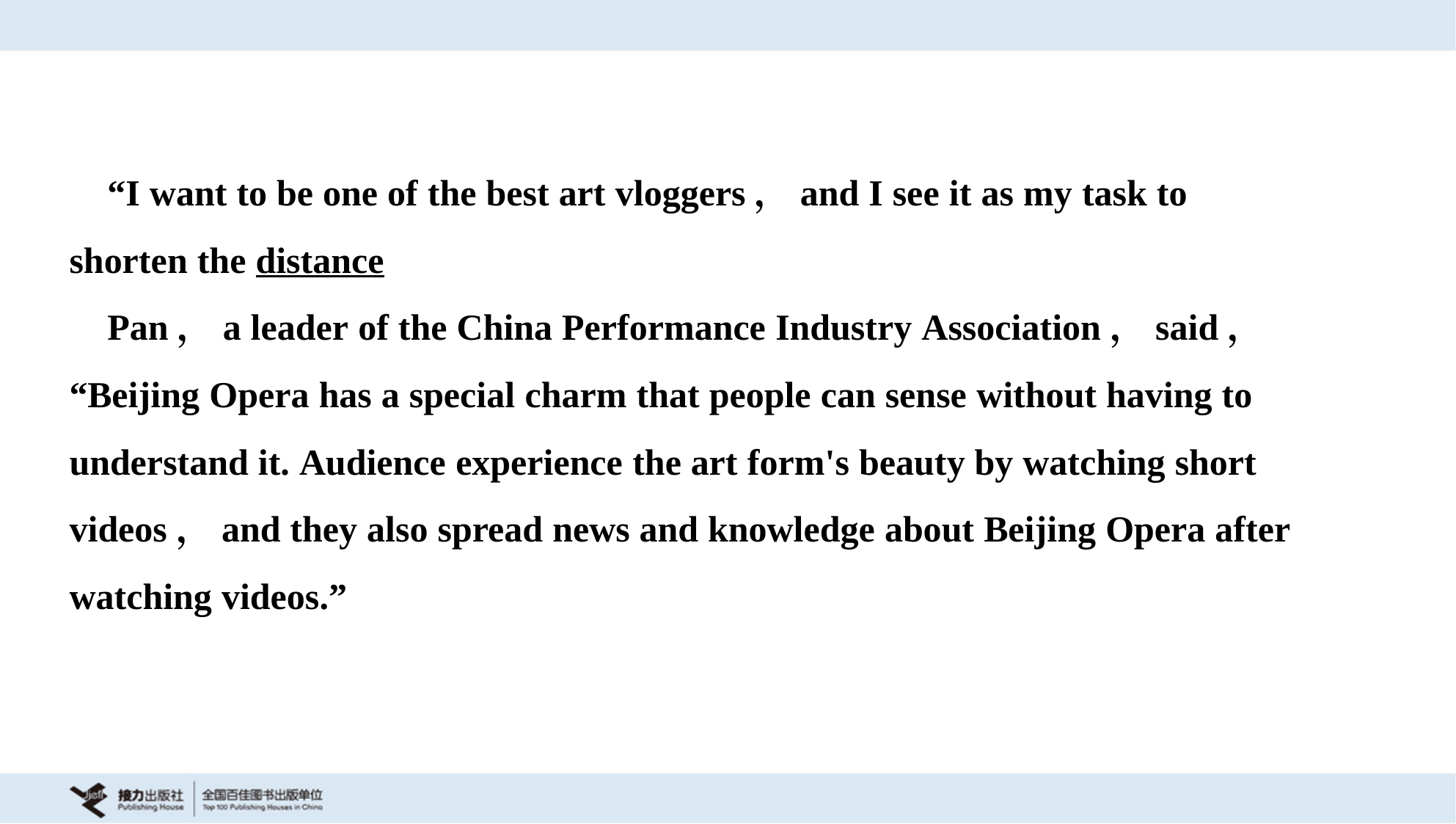

“I want to be one of the best art vloggers，and I see it as my task to
shorten the distance.. between art and life，” Guo said.
    Pan，a leader of the China Performance Industry Association，said，
“Beijing Opera has a special charm that people can sense without having to
understand it. Audience experience the art form's beauty by watching short
videos，and they also spread news and knowledge about Beijing Opera after
watching videos.”